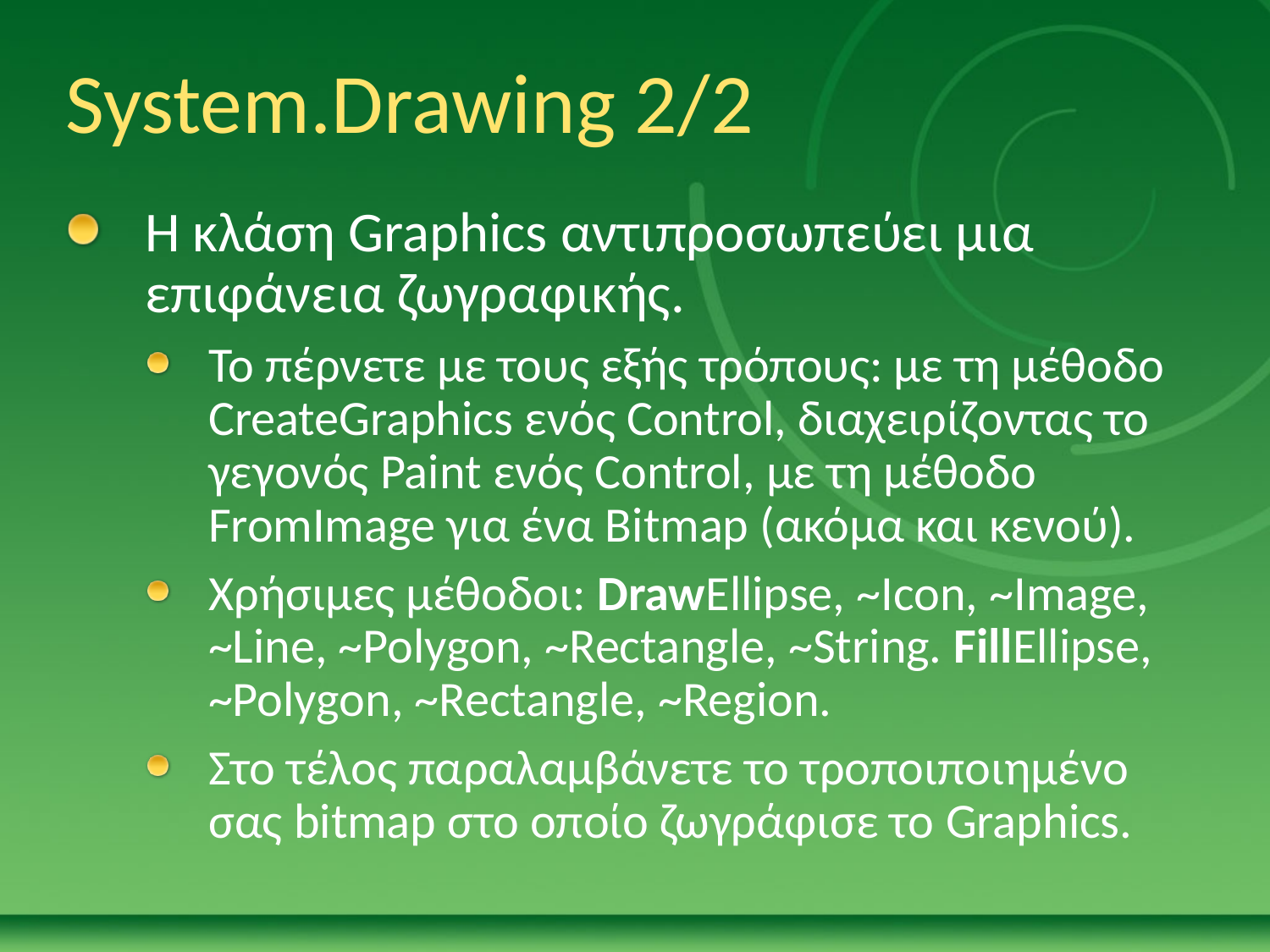

# System.Drawing 2/2
Η κλάση Graphics αντιπροσωπεύει μια επιφάνεια ζωγραφικής.
Το πέρνετε με τους εξής τρόπους: με τη μέθοδο CreateGraphics ενός Control, διαχειρίζοντας το γεγονός Paint ενός Control, με τη μέθοδο FromImage για ένα Bitmap (ακόμα και κενού).
Χρήσιμες μέθοδοι: DrawEllipse, ~Icon, ~Image, ~Line, ~Polygon, ~Rectangle, ~String. FillEllipse, ~Polygon, ~Rectangle, ~Region.
Στο τέλος παραλαμβάνετε το τροποιποιημένο σας bitmap στο οποίο ζωγράφισε το Graphics.